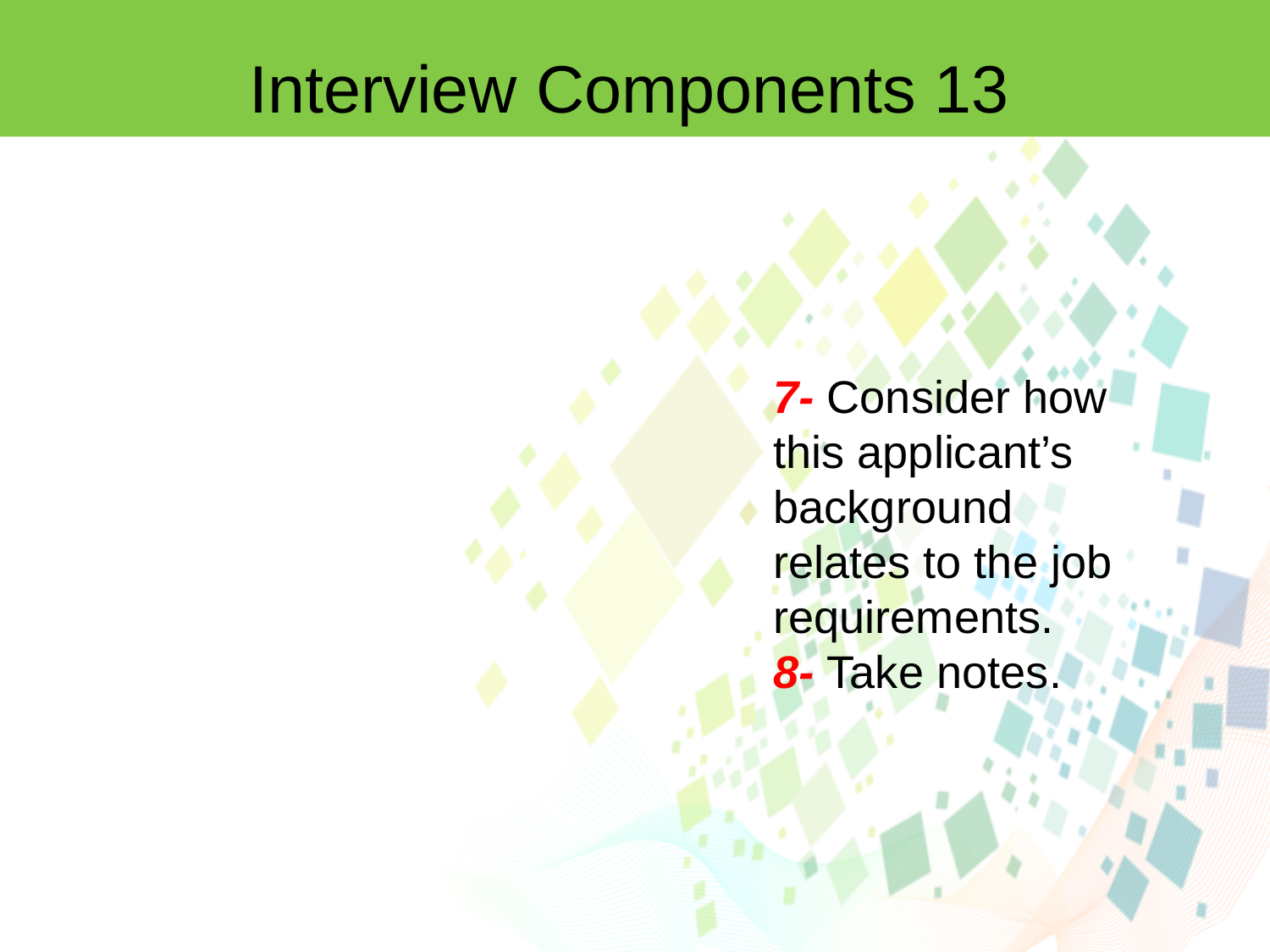

Interview Components 13
7- Consider how this applicant’s background relates to the job requirements.
8- Take notes.